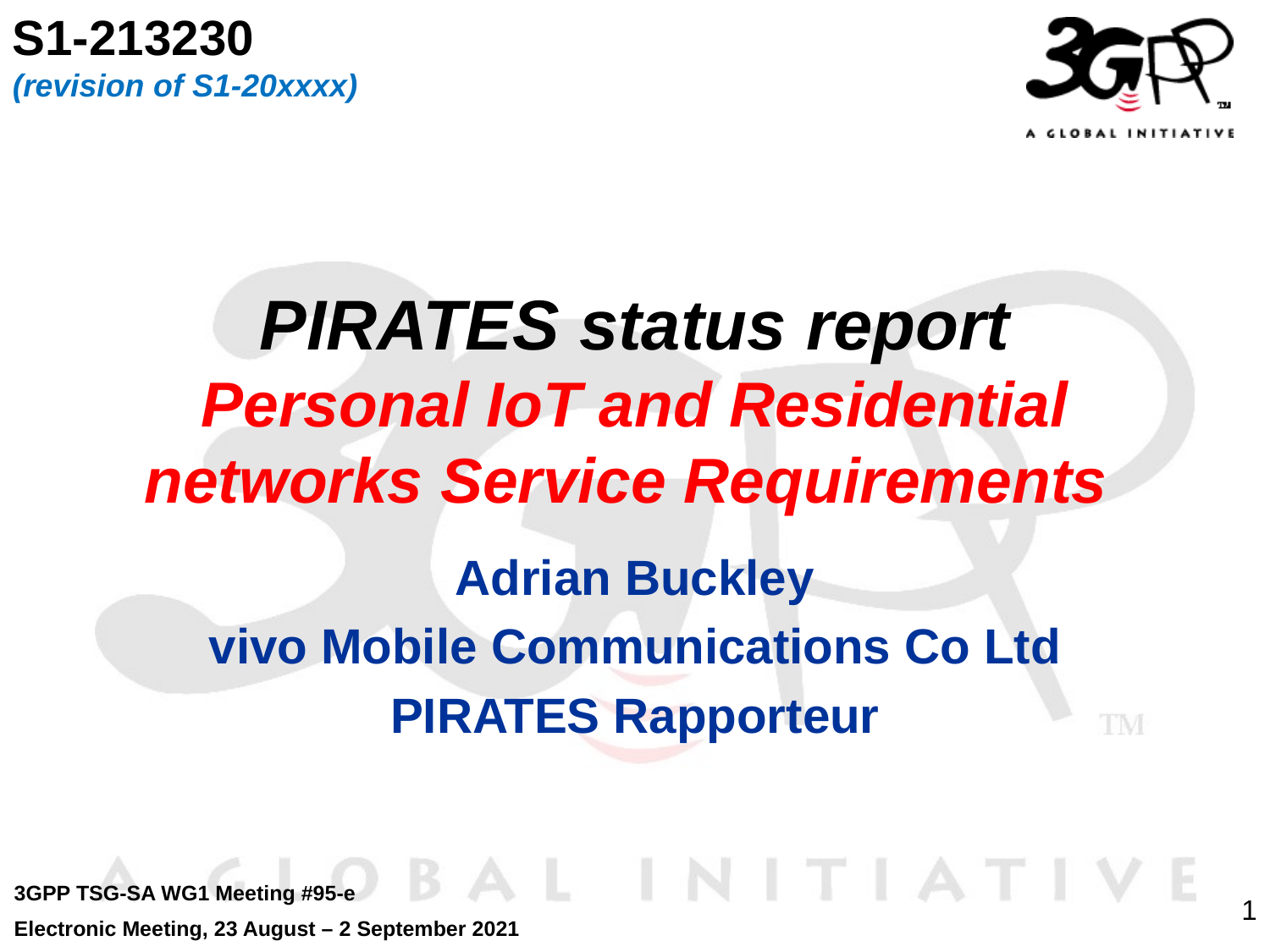

S1-213230
(revision of S1-20xxxx)
# PIRATES status report Personal IoT and Residential networks Service Requirements
Adrian Buckley
vivo Mobile Communications Co Ltd
PIRATES Rapporteur
3GPP TSG-SA WG1 Meeting #95-e
Electronic Meeting, 23 August – 2 September 2021
1